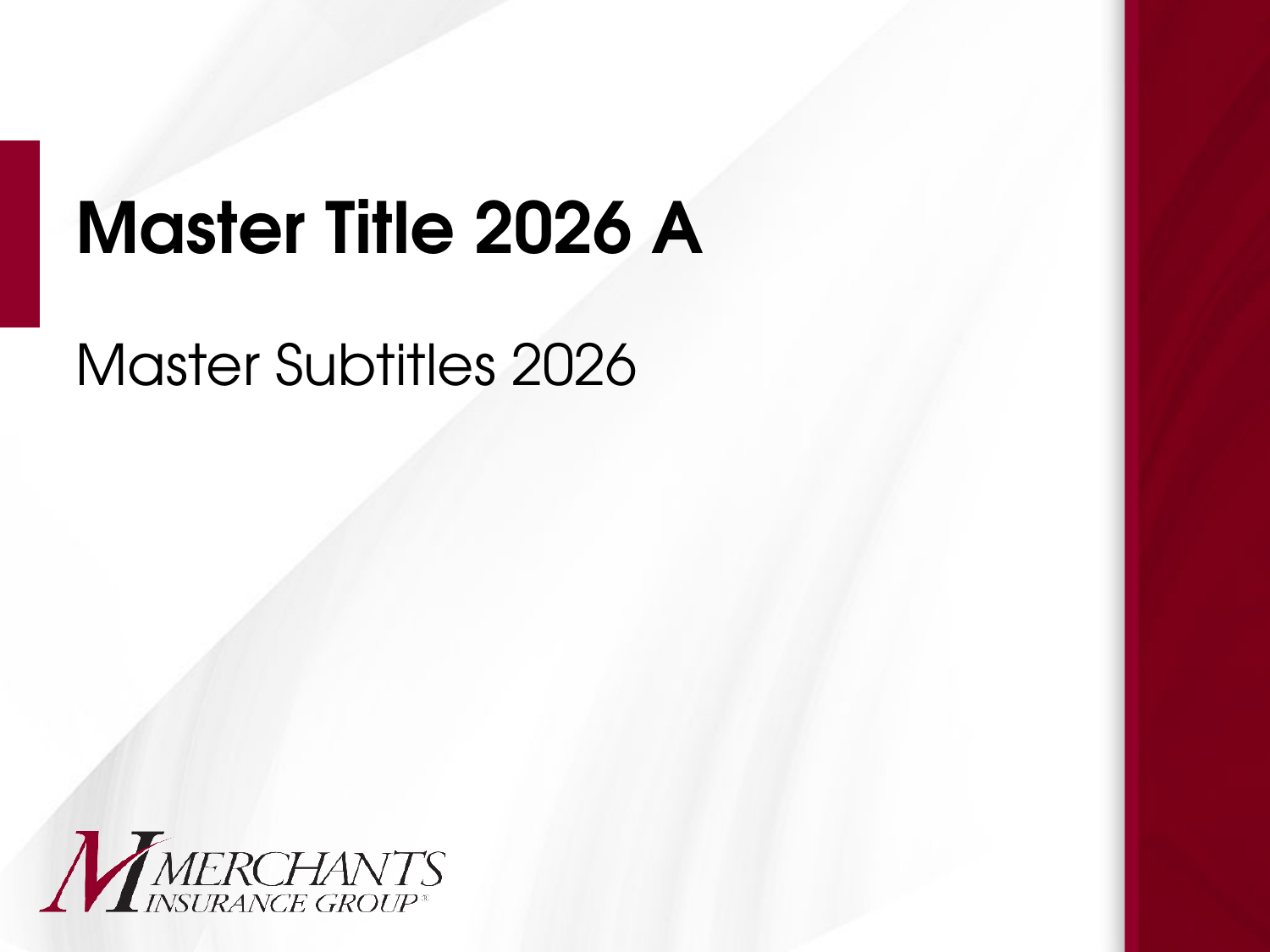

# Master Title 2026 A
Master Subtitles 2026